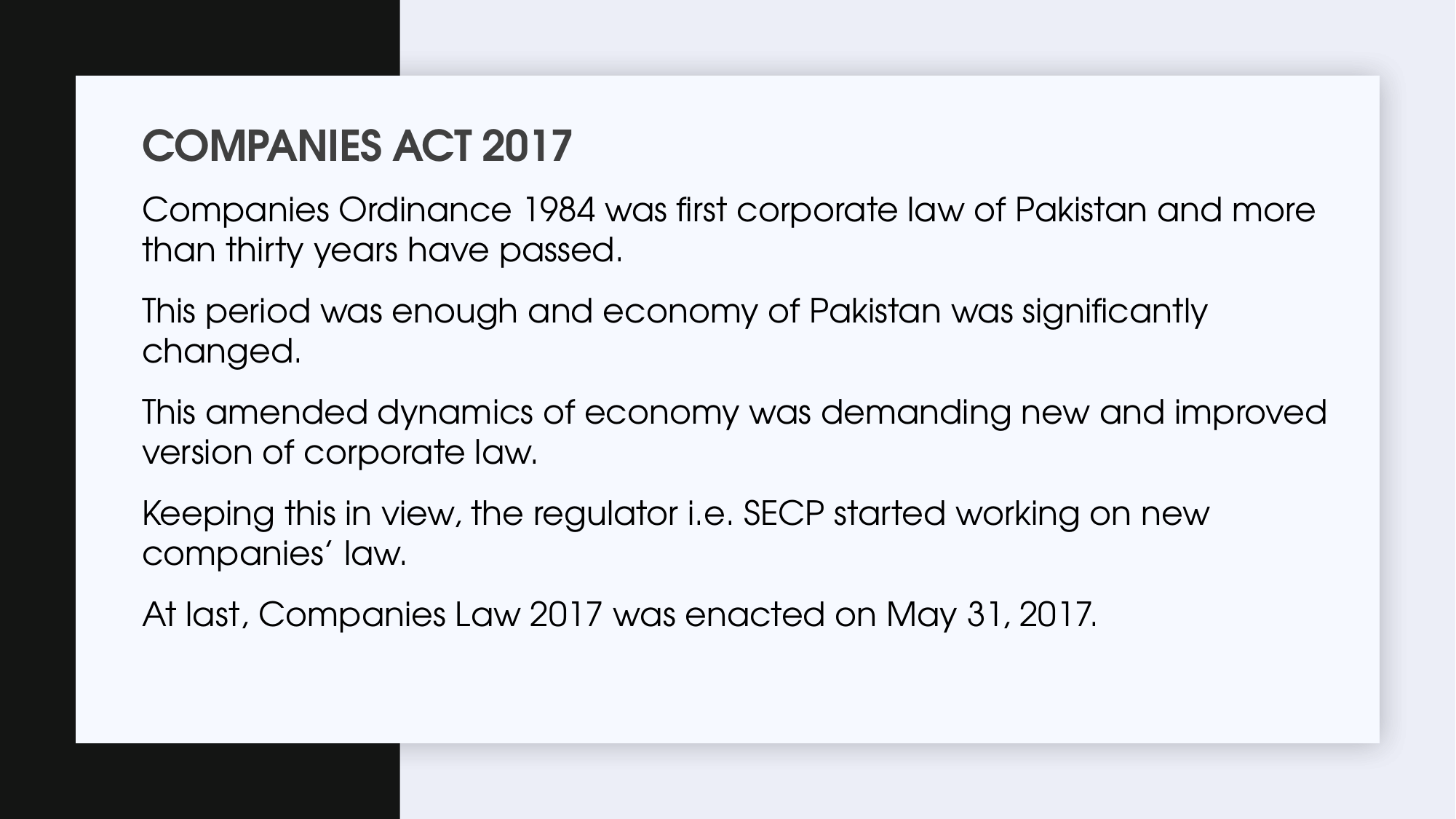

# Companies Act 2017
Companies Ordinance 1984 was first corporate law of Pakistan and more than thirty years have passed.
This period was enough and economy of Pakistan was significantly changed.
This amended dynamics of economy was demanding new and improved version of corporate law.
Keeping this in view, the regulator i.e. SECP started working on new companies’ law.
At last, Companies Law 2017 was enacted on May 31, 2017.